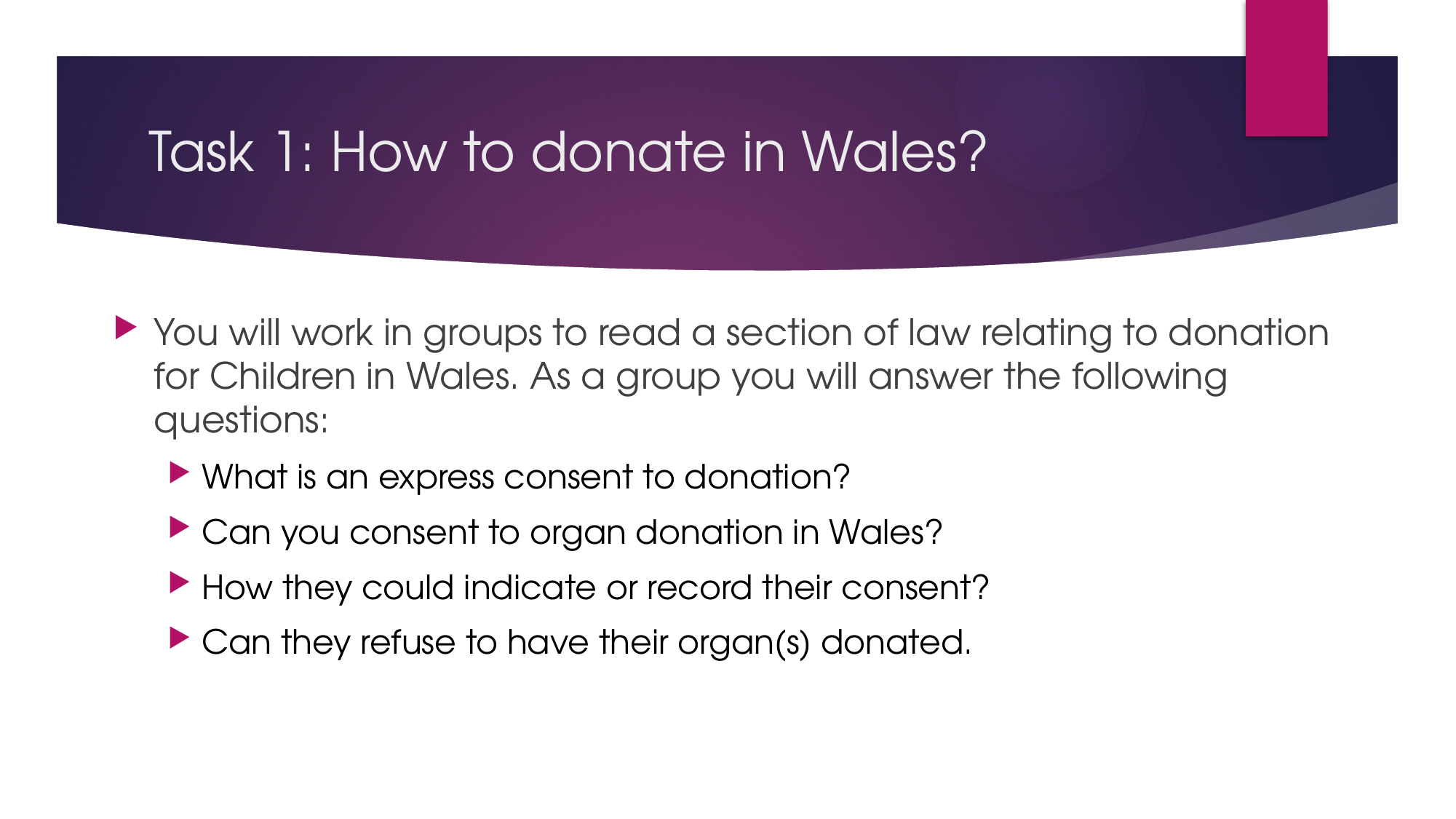

# Task 1: How to donate in Wales?
You will work in groups to read a section of law relating to donation for Children in Wales. As a group you will answer the following questions:
What is an express consent to donation?
Can you consent to organ donation in Wales?
How they could indicate or record their consent?
Can they refuse to have their organ(s) donated.